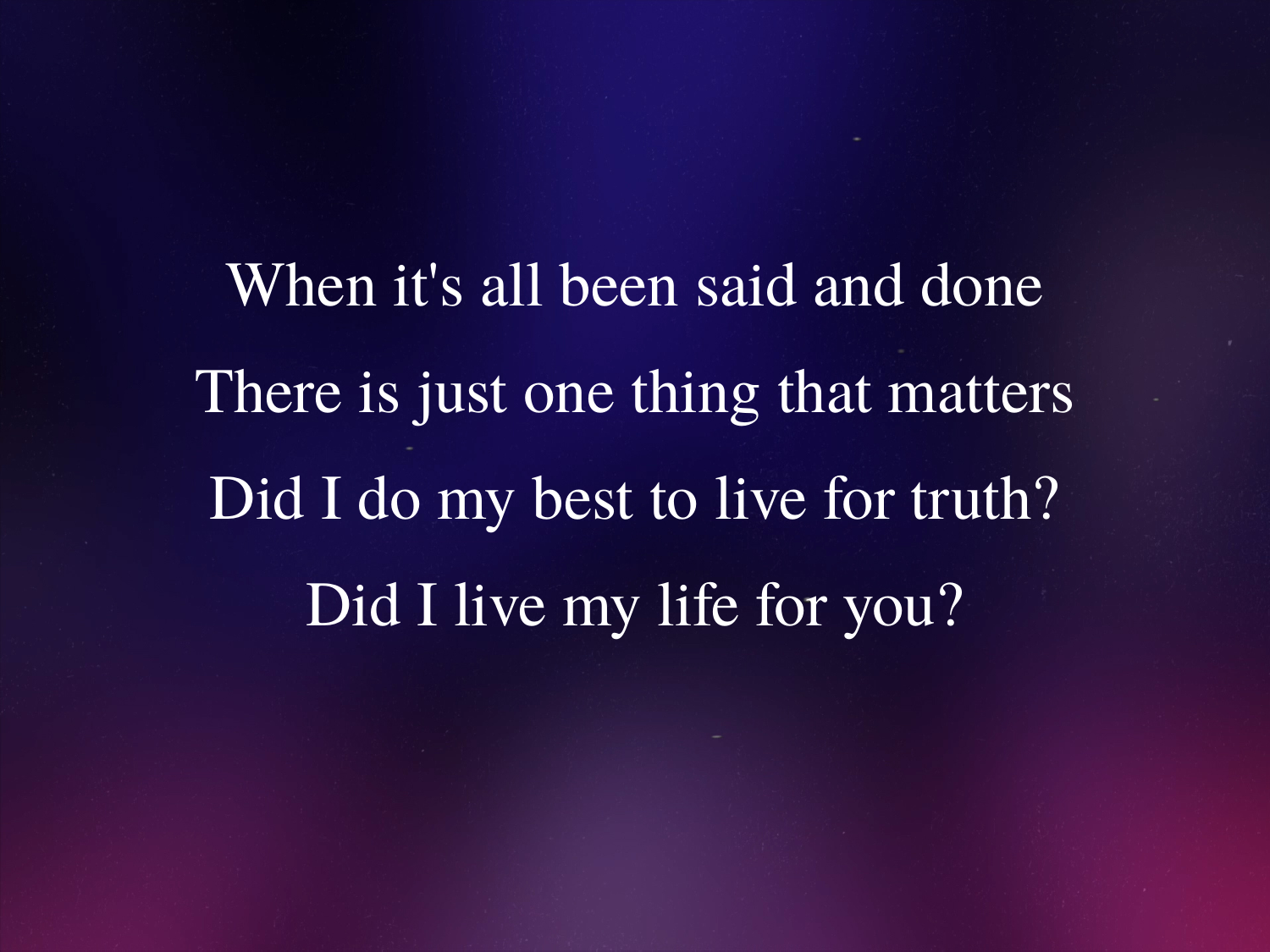

# When it's all been said and done There is just one thing that matters Did I do my best to live for truth? Did I live my life for you?